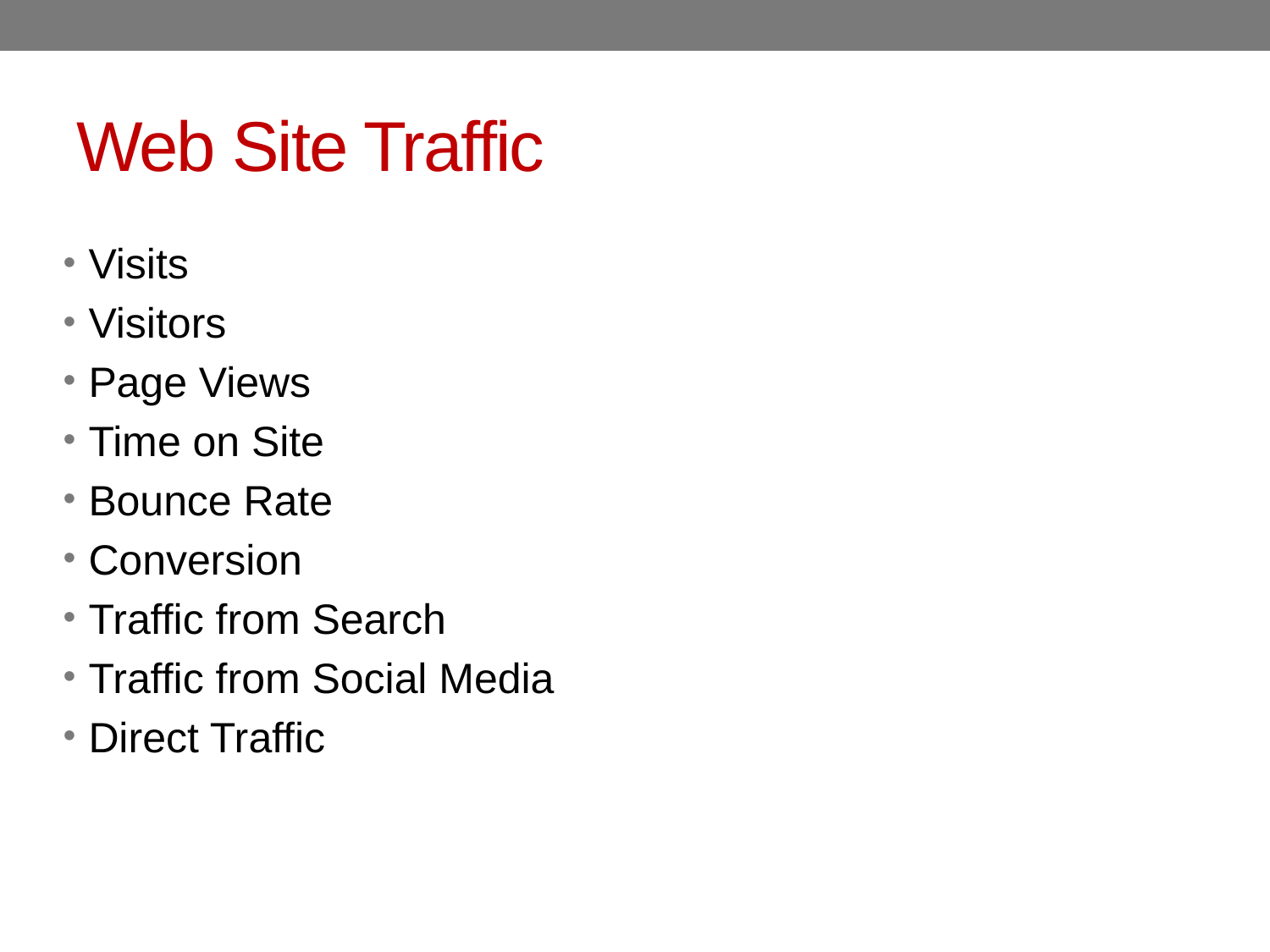

# Web Site Traffic
Visits
Visitors
Page Views
Time on Site
Bounce Rate
Conversion
Traffic from Search
Traffic from Social Media
Direct Traffic